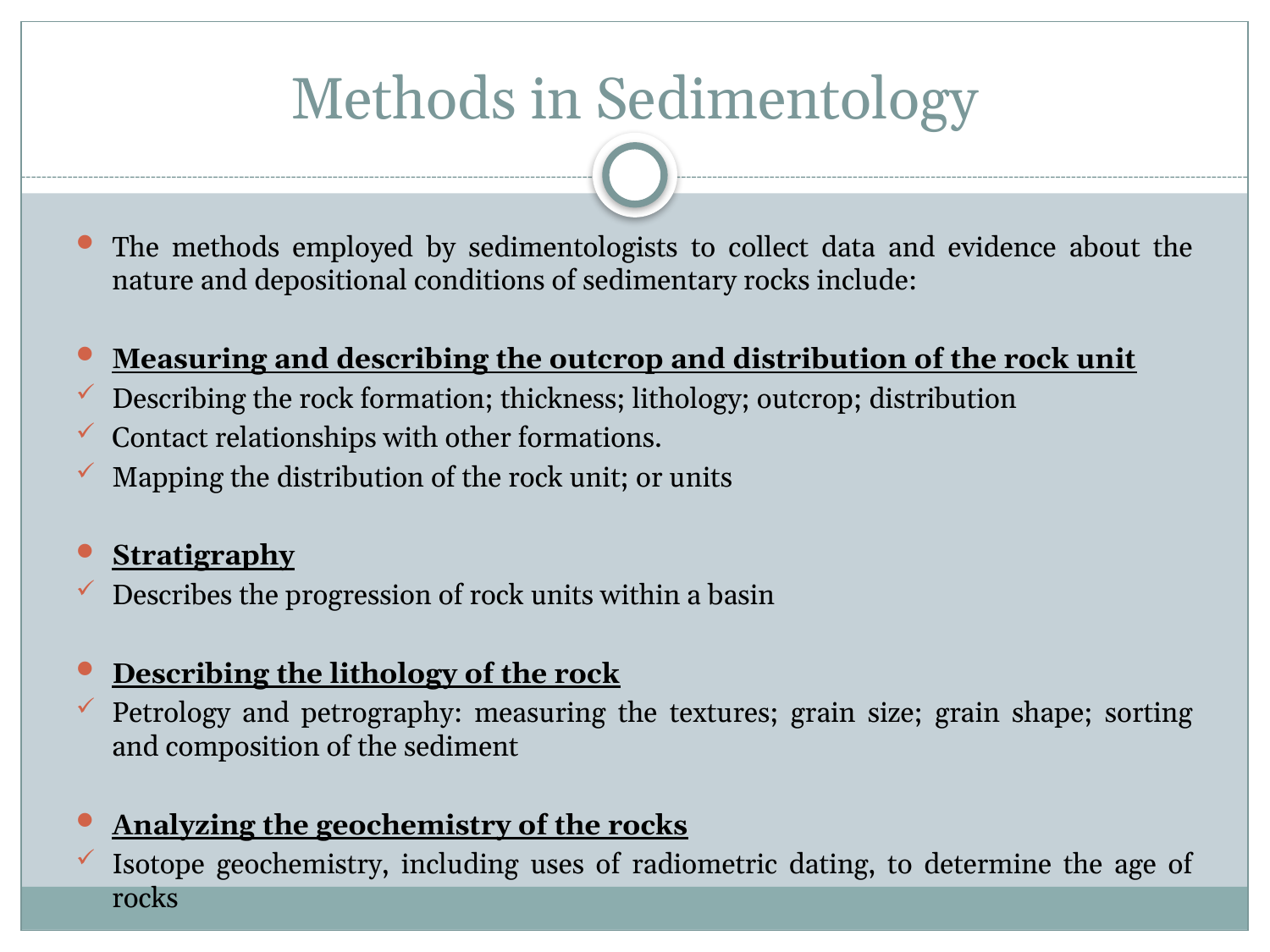

# Methods in Sedimentology
The methods employed by sedimentologists to collect data and evidence about the nature and depositional conditions of sedimentary rocks include:

Measuring and describing the outcrop and distribution of the rock unit
Describing the rock formation; thickness; lithology; outcrop; distribution
Contact relationships with other formations.
Mapping the distribution of the rock unit; or units

Stratigraphy
Describes the progression of rock units within a basin

Describing the lithology of the rock
Petrology and petrography: measuring the textures; grain size; grain shape; sorting and composition of the sediment

Analyzing the geochemistry of the rocks
Isotope geochemistry, including uses of radiometric dating, to determine the age of rocks